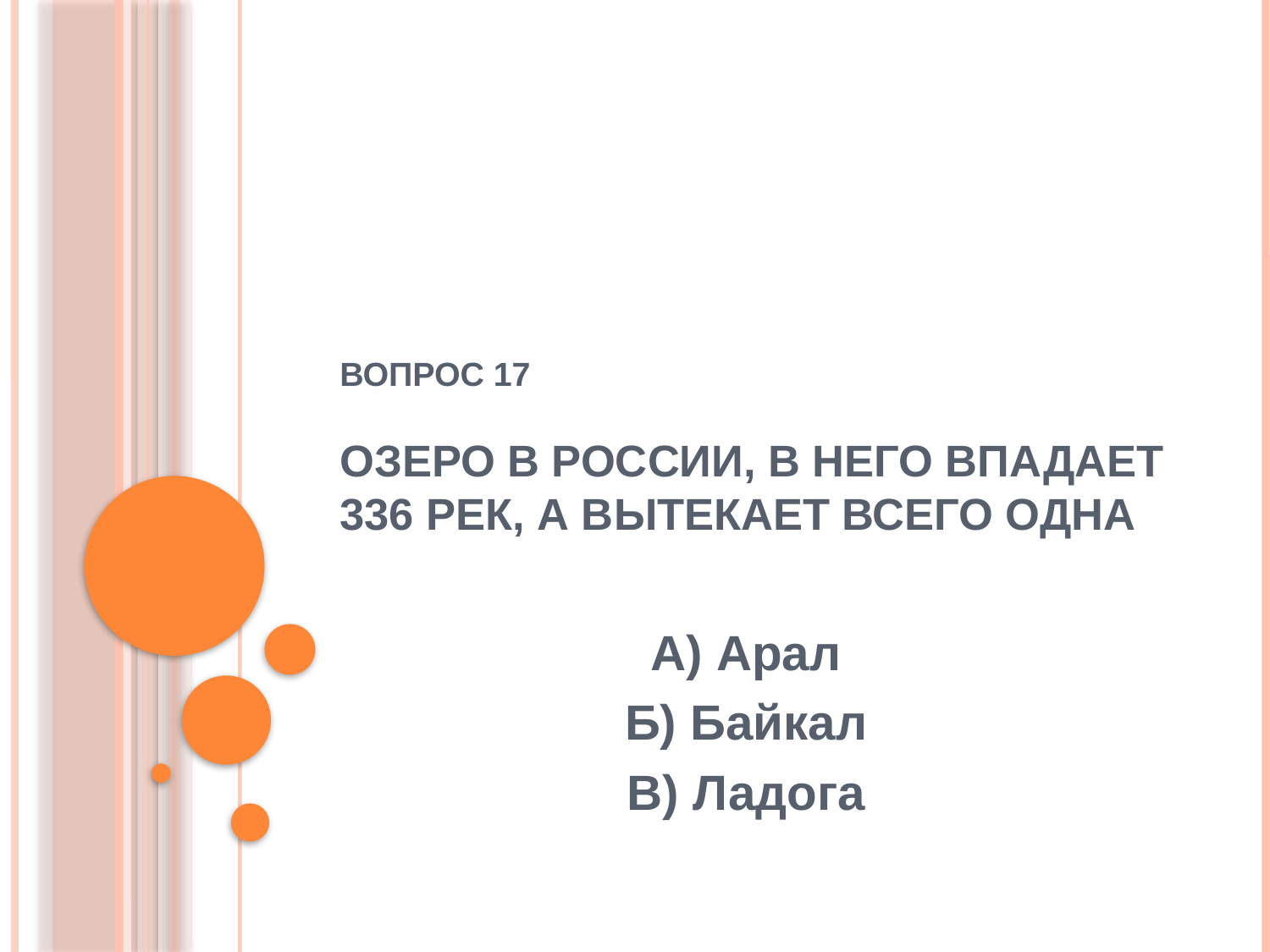

# Вопрос 17 Озеро в России, в него впадает 336 рек, а вытекает всего одна
А) Арал
Б) Байкал
В) Ладога